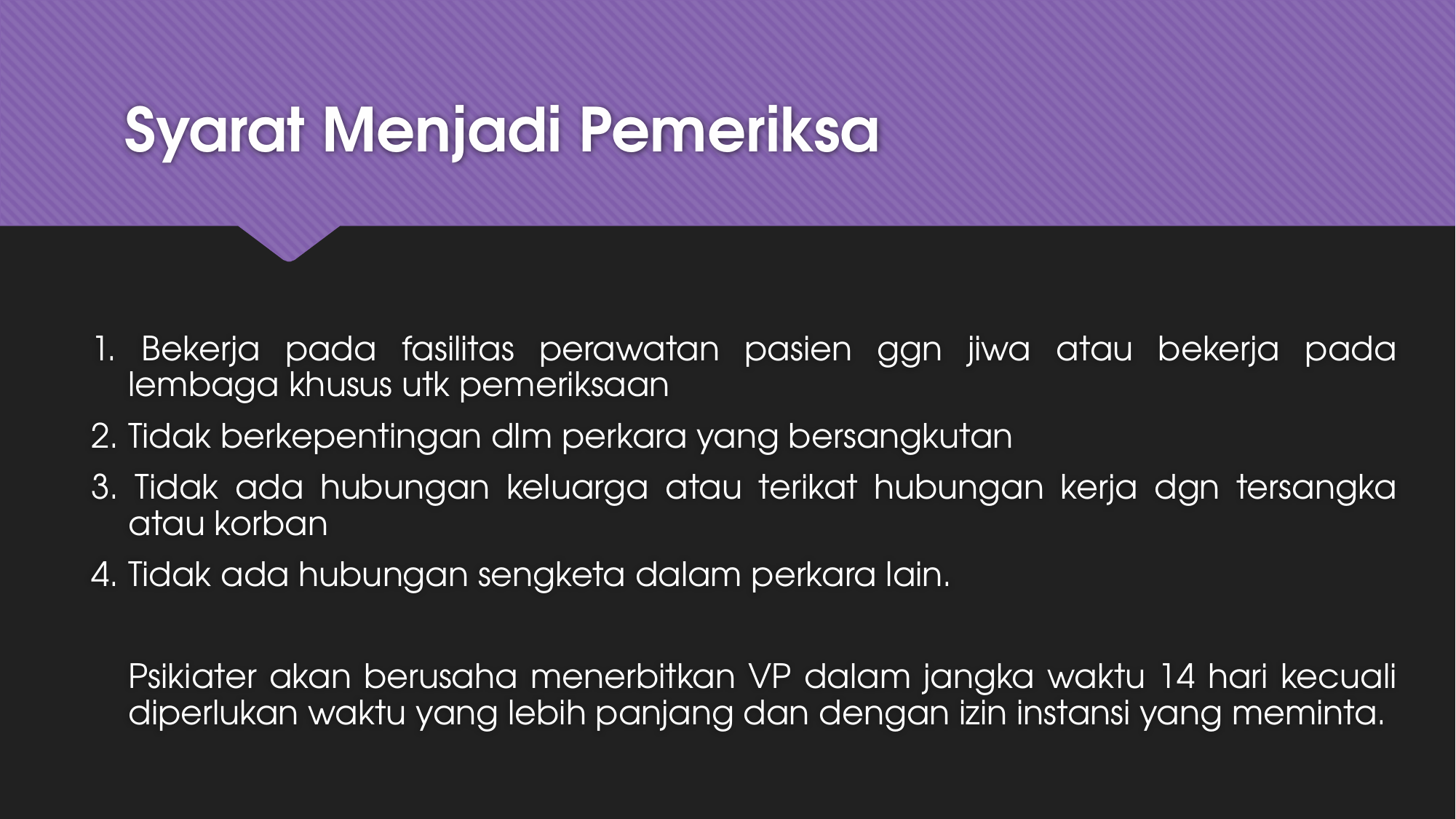

# Syarat Menjadi Pemeriksa

1. Bekerja pada fasilitas perawatan pasien ggn jiwa atau bekerja pada lembaga khusus utk pemeriksaan
2. Tidak berkepentingan dlm perkara yang bersangkutan
3. Tidak ada hubungan keluarga atau terikat hubungan kerja dgn tersangka atau korban
4. Tidak ada hubungan sengketa dalam perkara lain.

	Psikiater akan berusaha menerbitkan VP dalam jangka waktu 14 hari kecuali diperlukan waktu yang lebih panjang dan dengan izin instansi yang meminta.